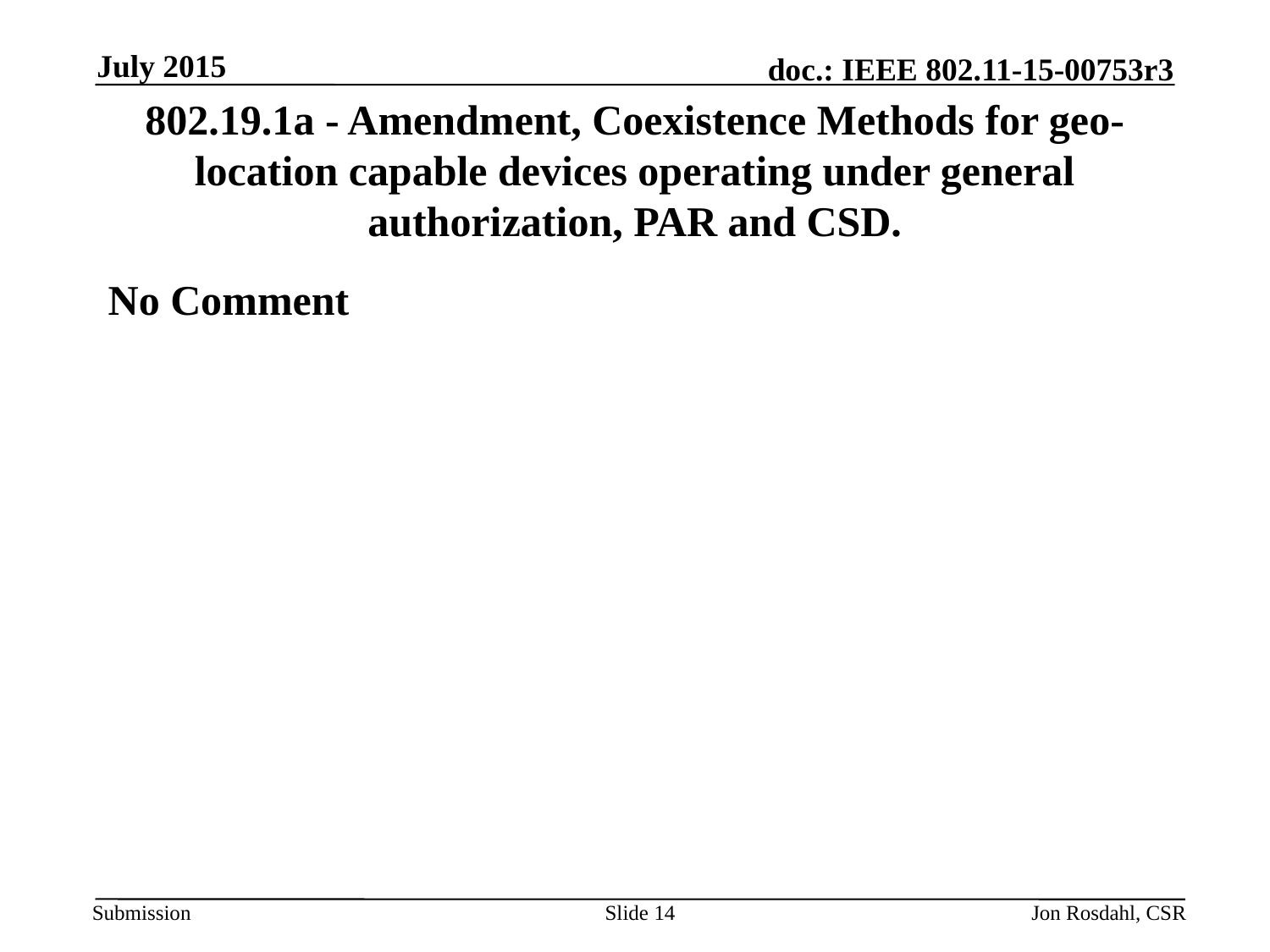

July 2015
# 802.19.1a - Amendment, Coexistence Methods for geo-location capable devices operating under general authorization, PAR and CSD.
No Comment
Slide 14
Jon Rosdahl, CSR